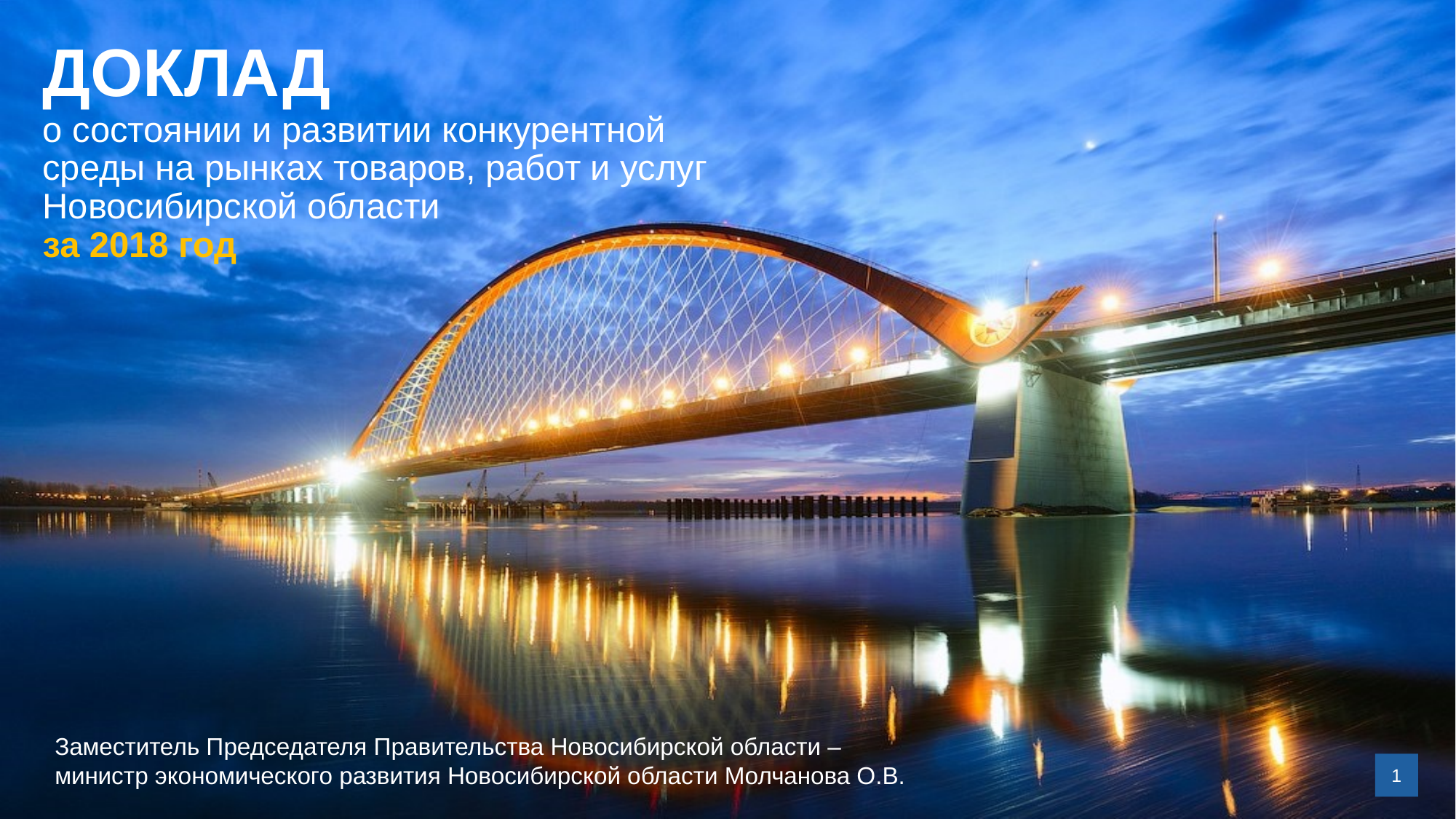

# ДОКЛАД о состоянии и развитии конкурентной среды на рынках товаров, работ и услуг Новосибирской области за 2018 год
Заместитель Председателя Правительства Новосибирской области –
министр экономического развития Новосибирской области Молчанова О.В.
1